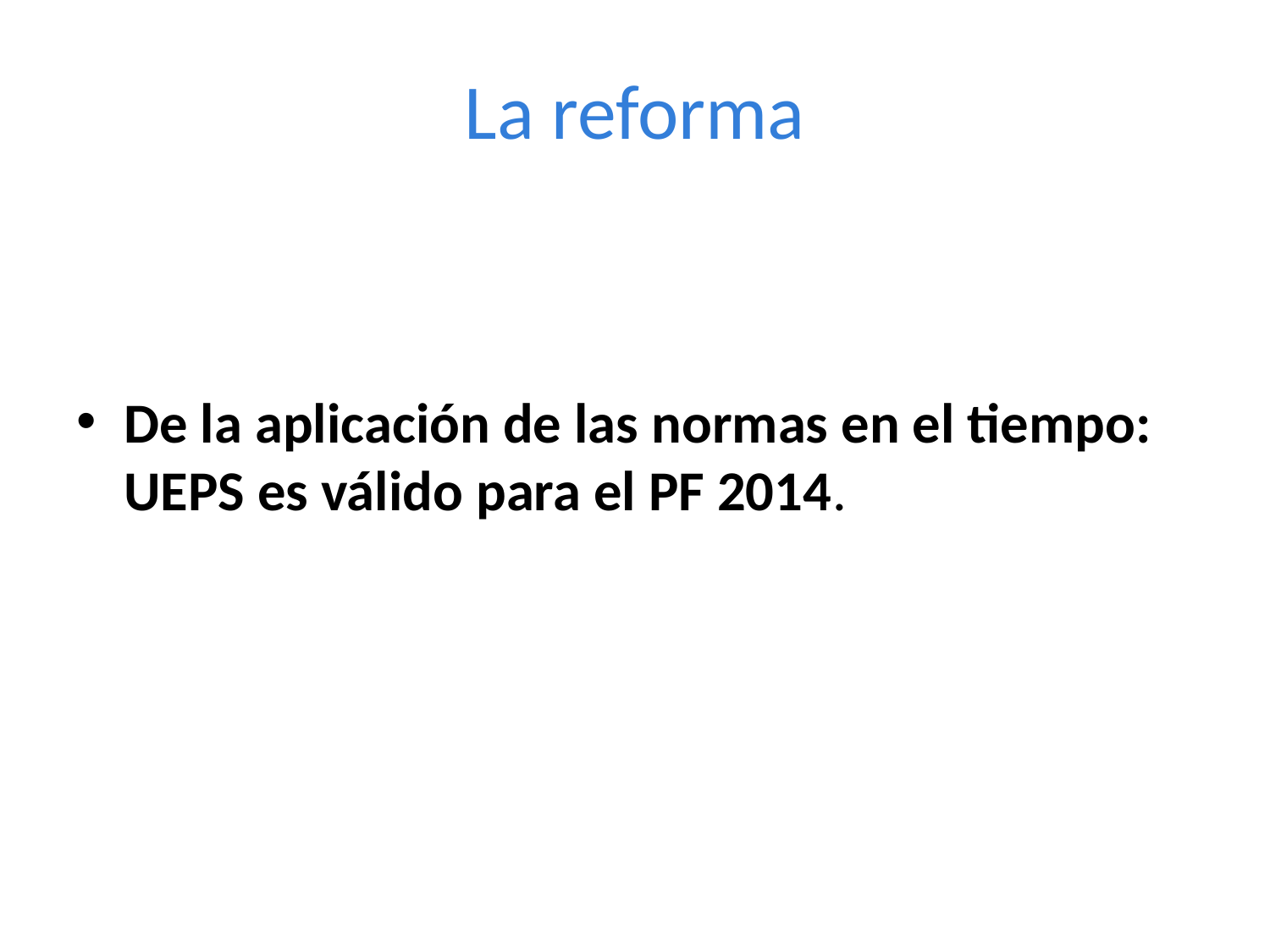

# La reforma

De la aplicación de las normas en el tiempo: UEPS es válido para el PF 2014.